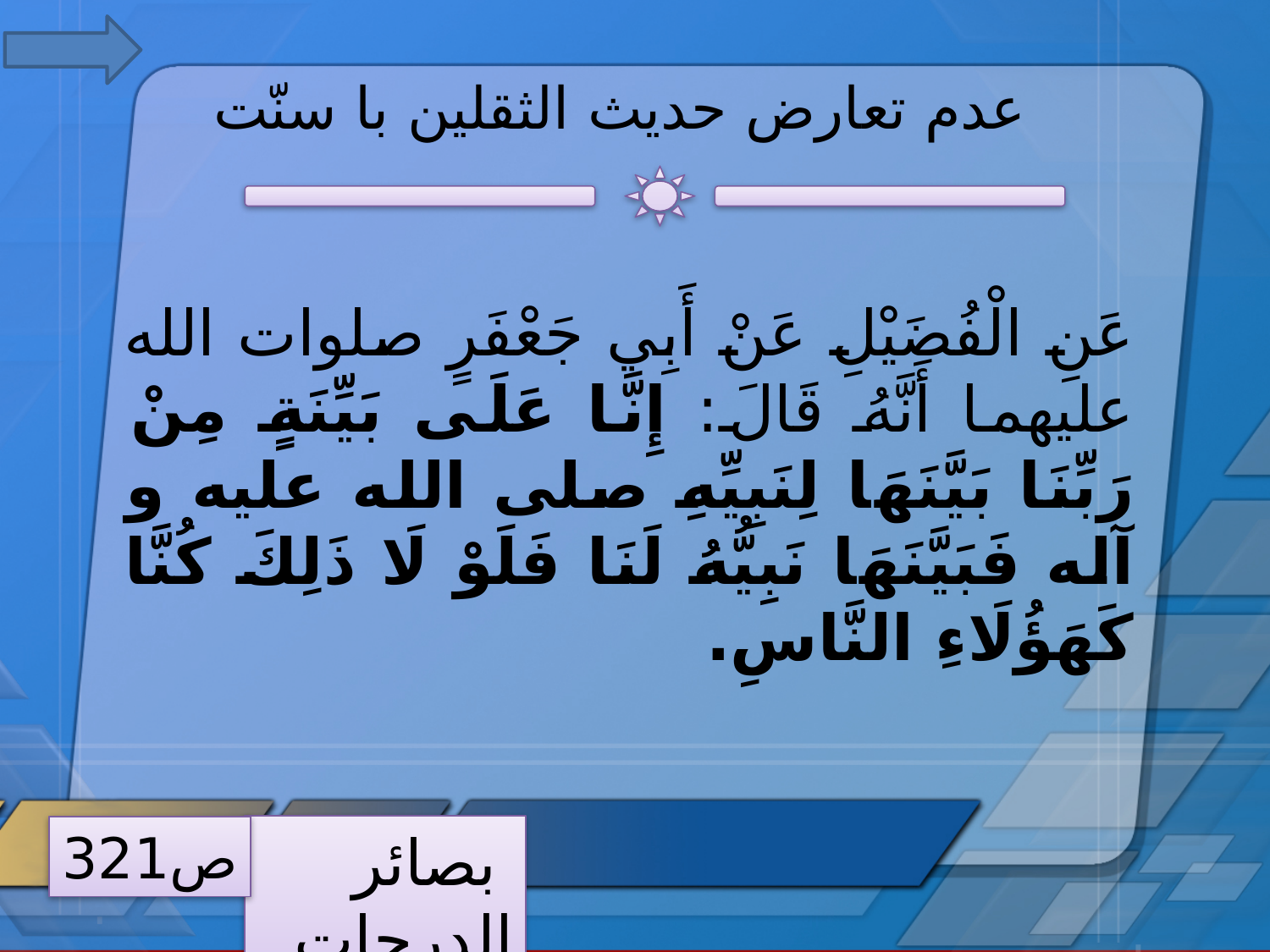

# عدم تعارض حديث الثقلين با سنّت

عَنِ الْفُضَيْلِ عَنْ أَبِي جَعْفَرٍ صلوات الله علیهما أَنَّهُ قَالَ: إِنَّا عَلَى بَيِّنَةٍ مِنْ رَبِّنَا بَيَّنَهَا لِنَبِيِّهِ صلی الله علیه و آله فَبَيَّنَهَا نَبِيُّهُ لَنَا فَلَوْ لَا ذَلِكَ كُنَّا كَهَؤُلَاءِ النَّاسِ.
 بصائر الدرجات
ص321